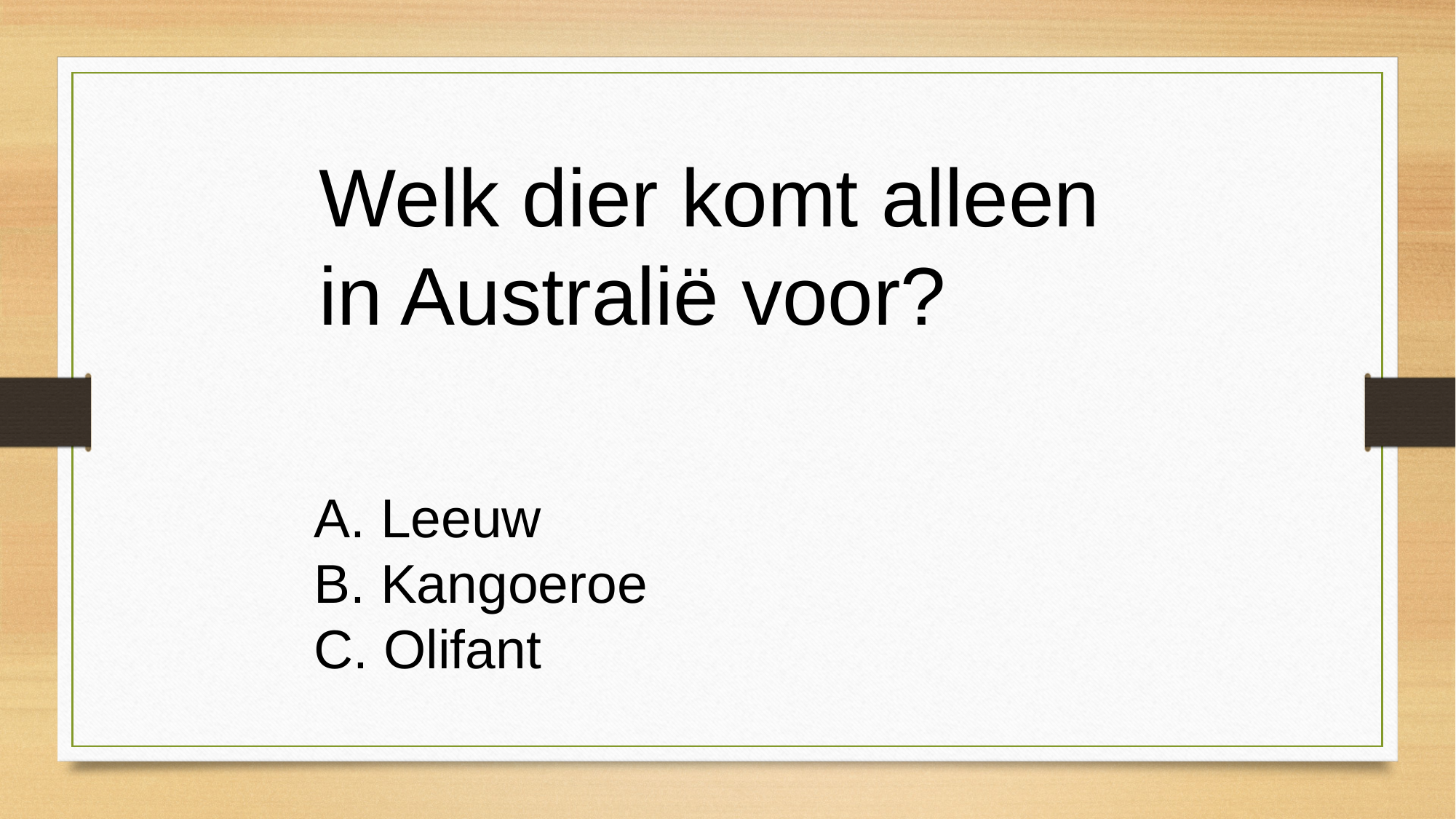

Welk dier komt alleen in Australië voor?
A. Leeuw
B. Kangoeroe
C. Olifant